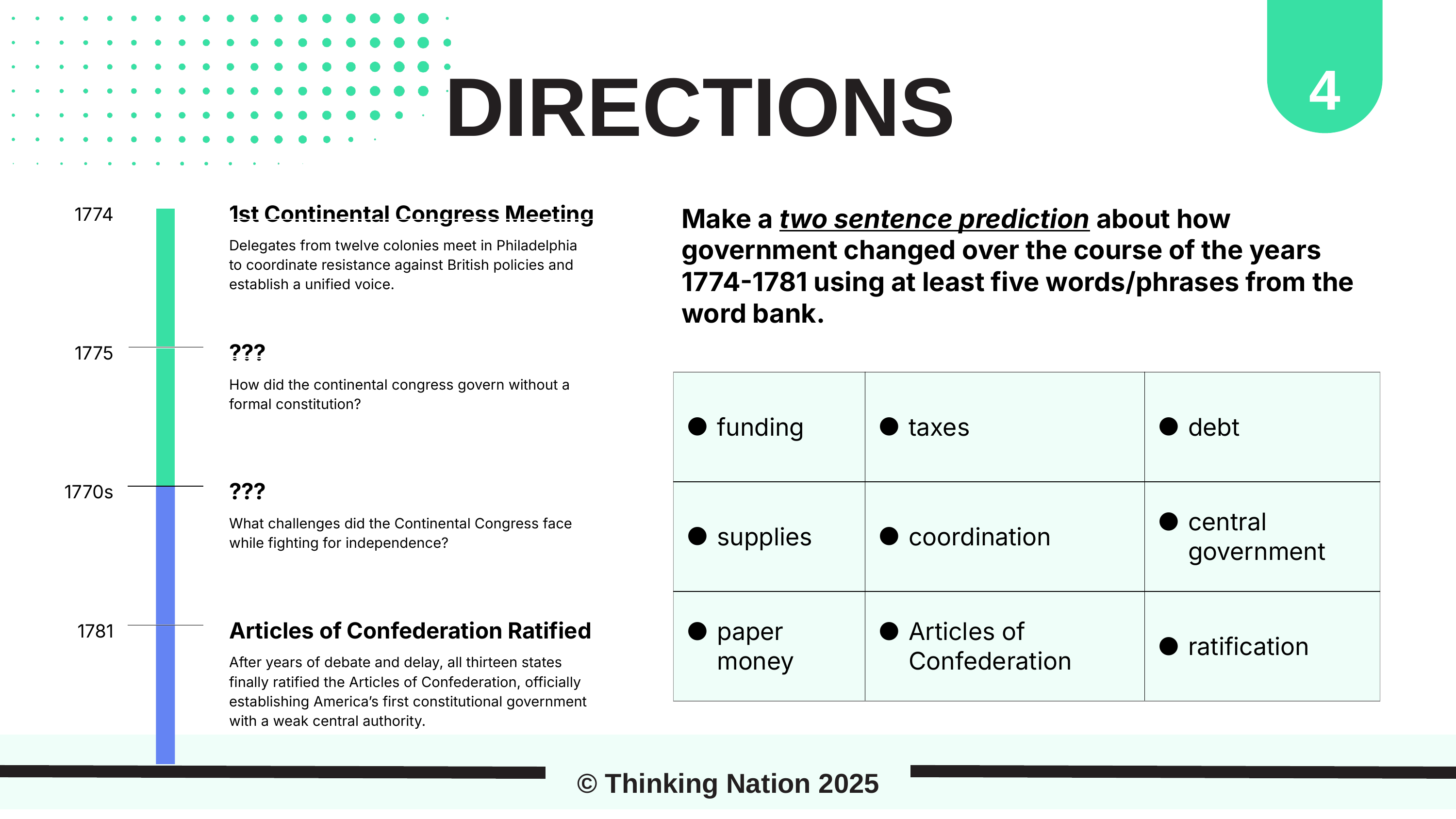

4
DIRECTIONS
1st Continental Congress Meeting
1774

Delegates from twelve colonies meet in Philadelphia to coordinate resistance against British policies and establish a unified voice.
Make a two sentence prediction about how government changed over the course of the years 1774-1781 using at least five words/phrases from the word bank.
???
1775

How did the continental congress govern without a formal constitution?
| funding | taxes | debt |
| --- | --- | --- |
| supplies | coordination | central government |
| paper money | Articles of Confederation | ratification |
???
1770s

What challenges did the Continental Congress face while fighting for independence?
Articles of Confederation Ratified
1781

After years of debate and delay, all thirteen states finally ratified the Articles of Confederation, officially establishing America’s first constitutional government with a weak central authority.

© Thinking Nation 2025